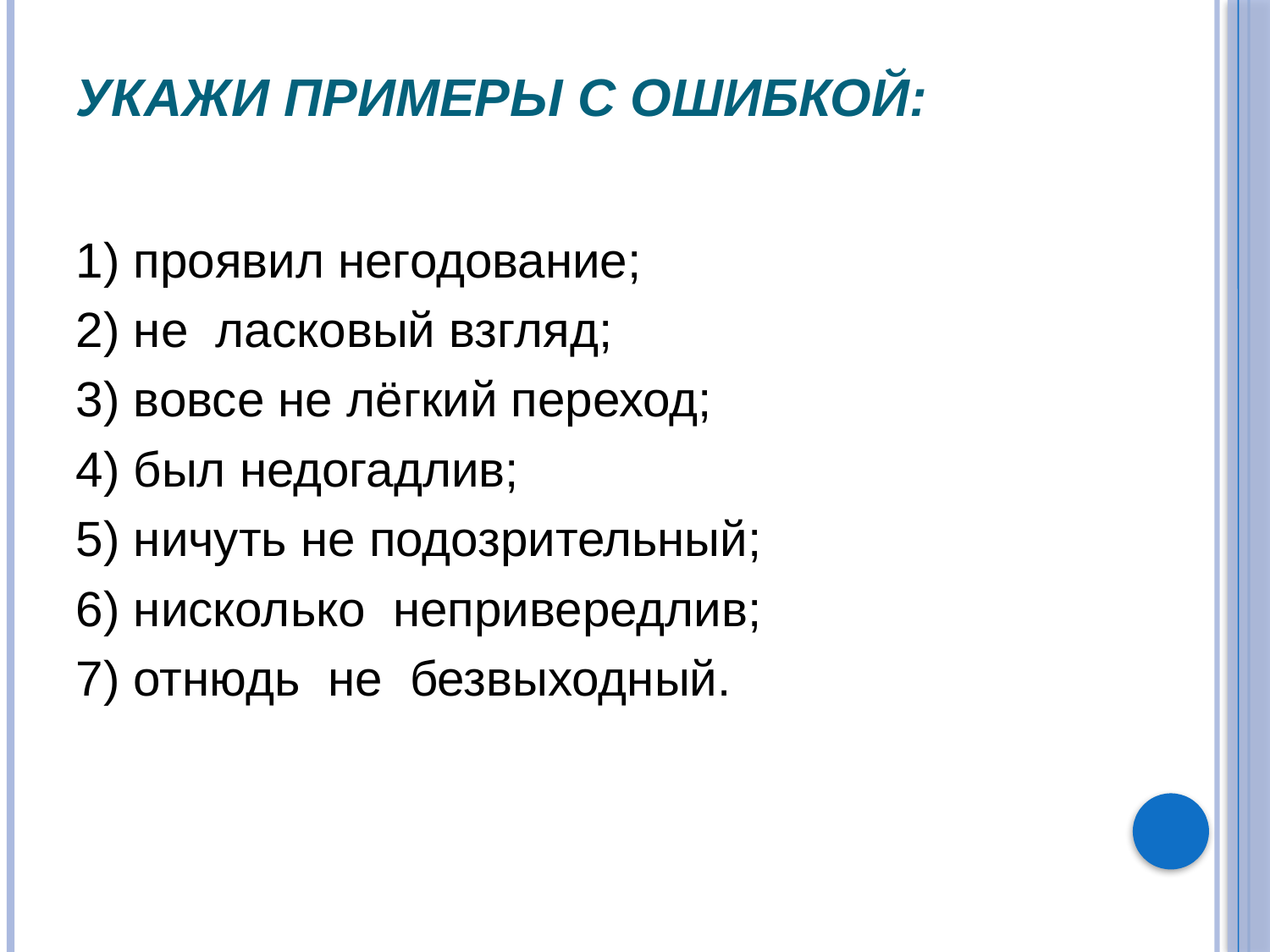

# Укажи примеры с ошибкой:
1) проявил негодование;
2) не  ласковый взгляд;
3) вовсе не лёгкий переход;
4) был недогадлив;
5) ничуть не подозрительный;
6) нисколько  непривередлив;
7) отнюдь  не  безвыходный.